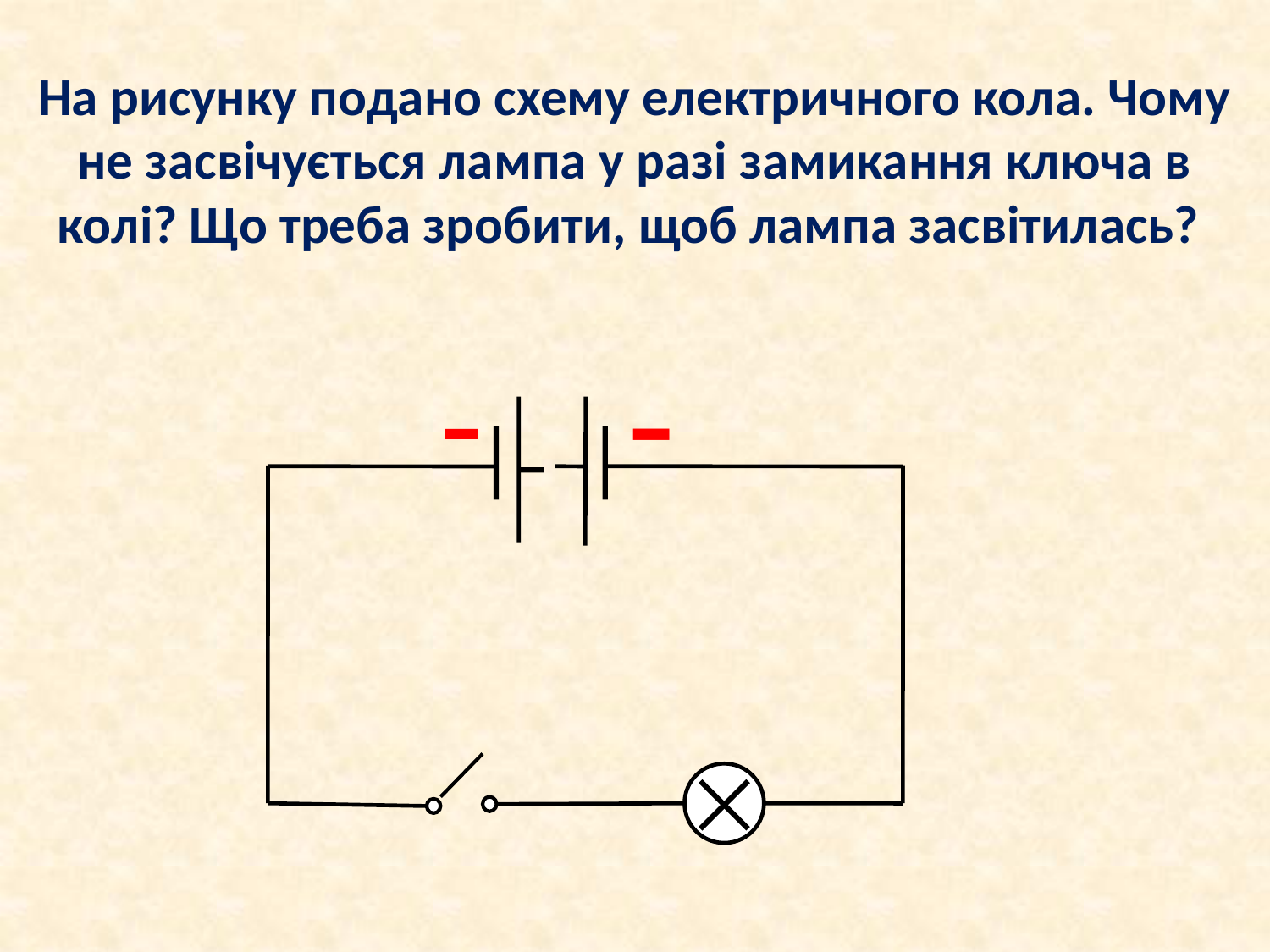

# На рисунку подано схему електричного кола. Чому не засвічується лампа у разі замикання ключа в колі? Що треба зробити, щоб лампа засвітилась?
-
-